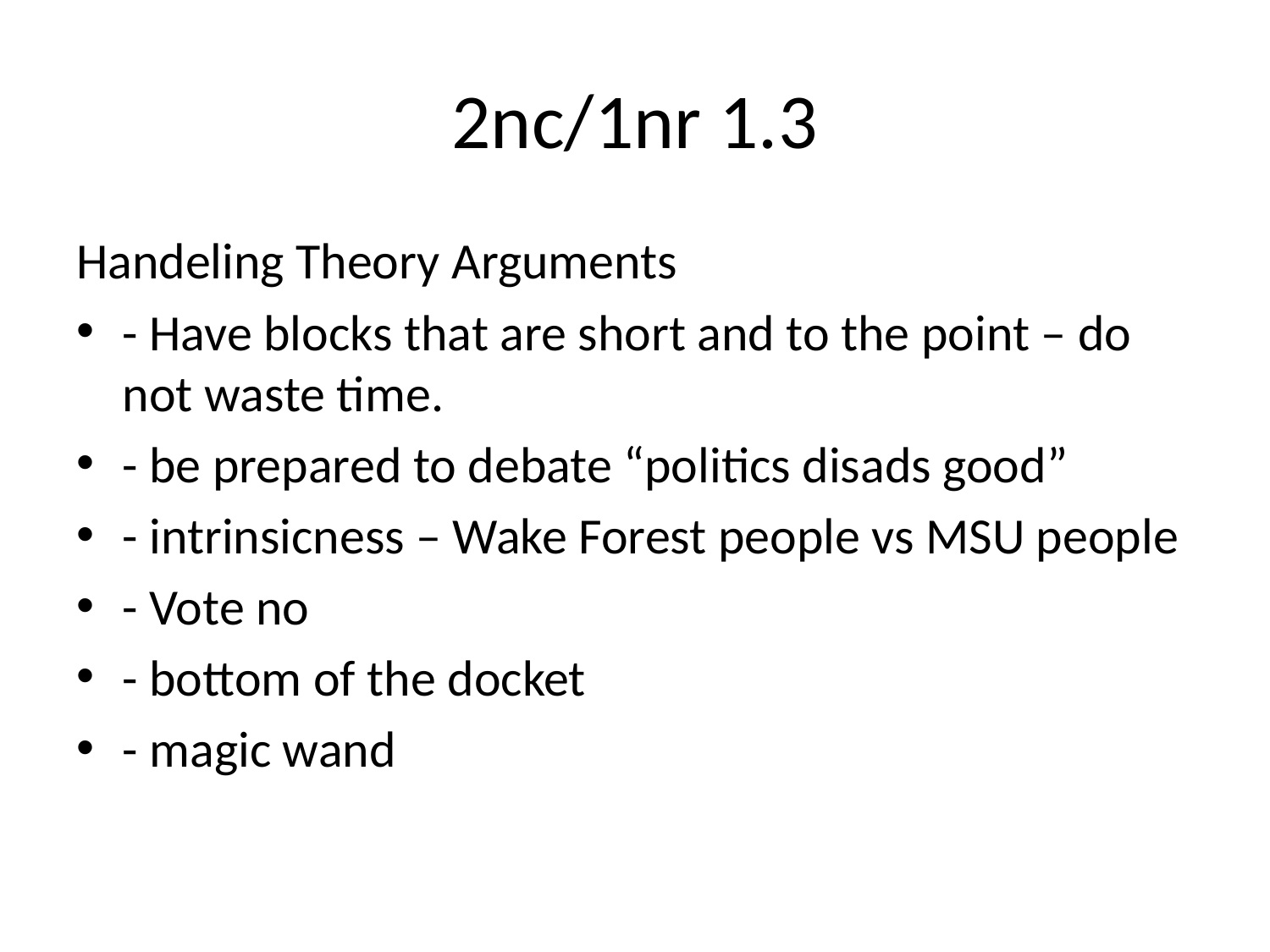

# 2nc/1nr 1.3
Handeling Theory Arguments
- Have blocks that are short and to the point – do not waste time.
- be prepared to debate “politics disads good”
- intrinsicness – Wake Forest people vs MSU people
- Vote no
- bottom of the docket
- magic wand